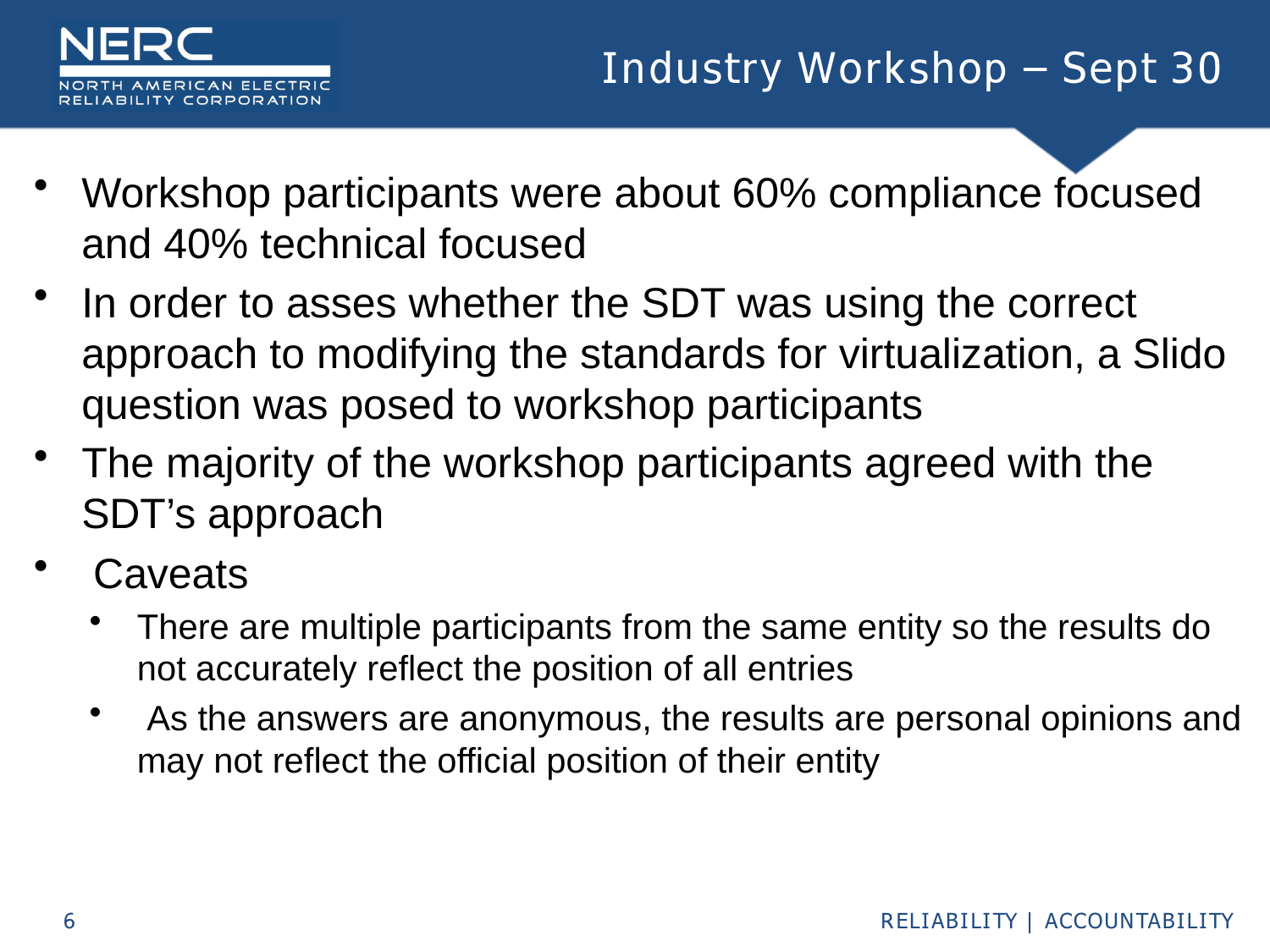

# Industry Workshop – Sept 30
Workshop participants were about 60% compliance focused and 40% technical focused
In order to asses whether the SDT was using the correct approach to modifying the standards for virtualization, a Slido question was posed to workshop participants
The majority of the workshop participants agreed with the SDT’s approach
 Caveats
There are multiple participants from the same entity so the results do not accurately reflect the position of all entries
 As the answers are anonymous, the results are personal opinions and may not reflect the official position of their entity